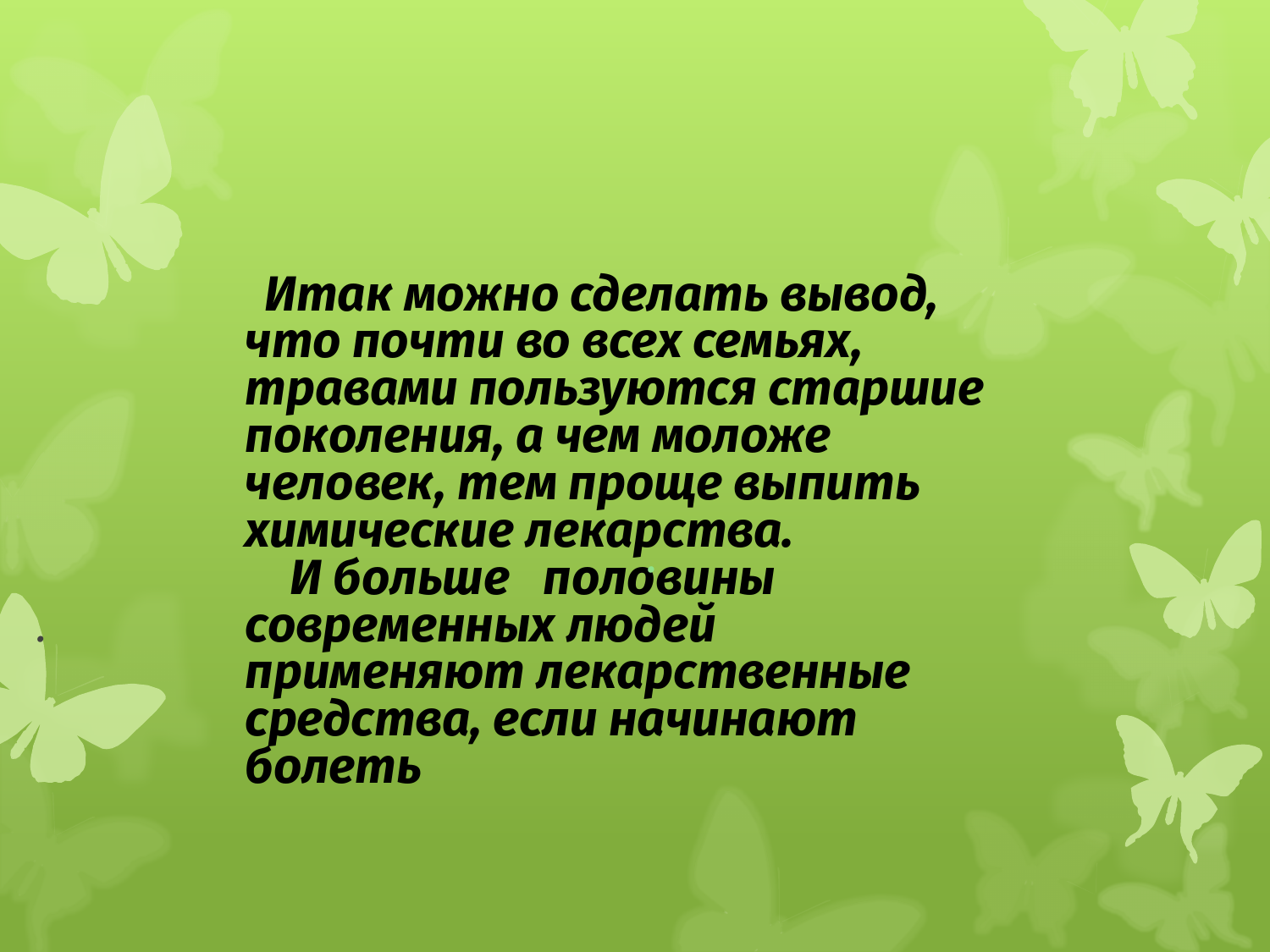

Итак можно сделать вывод, что почти во всех семьях, травами пользуются старшие поколения, а чем моложе человек, тем проще выпить химические лекарства.
    И больше   половины современных людей  применяют лекарственные средства, если начинают болеть
.

# .